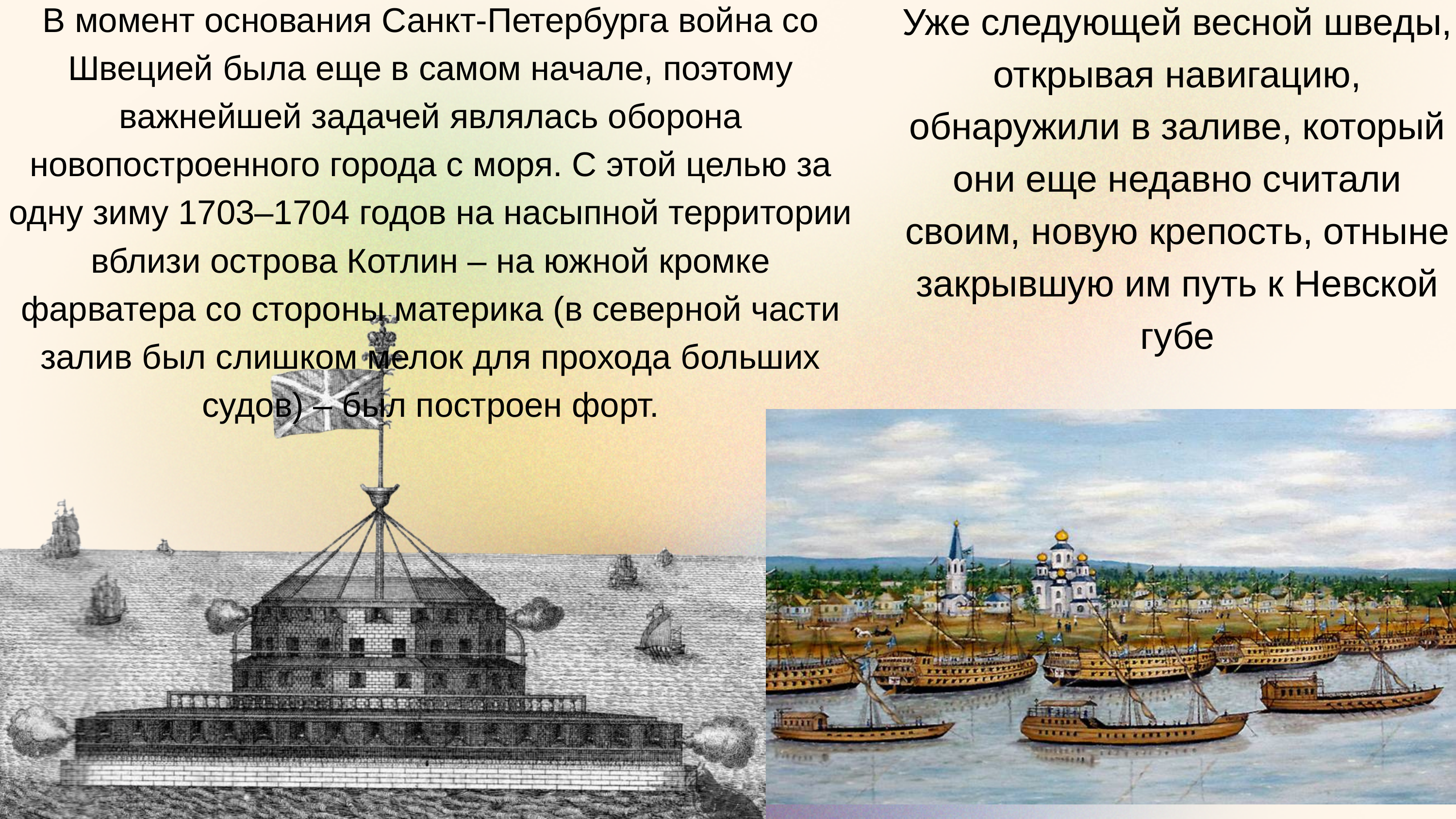

Уже следующей весной шведы, открывая навигацию, обнаружили в заливе, который они еще недавно считали своим, новую крепость, отныне закрывшую им путь к Невской губе
В момент основания Санкт-Петербурга война со Швецией была еще в самом начале, поэтому важнейшей задачей являлась оборона новопостроенного города с моря. С этой целью за одну зиму 1703–1704 годов на насыпной территории вблизи острова Котлин – на южной кромке фарватера со стороны материка (в северной части залив был слишком мелок для прохода больших судов) – был построен форт.